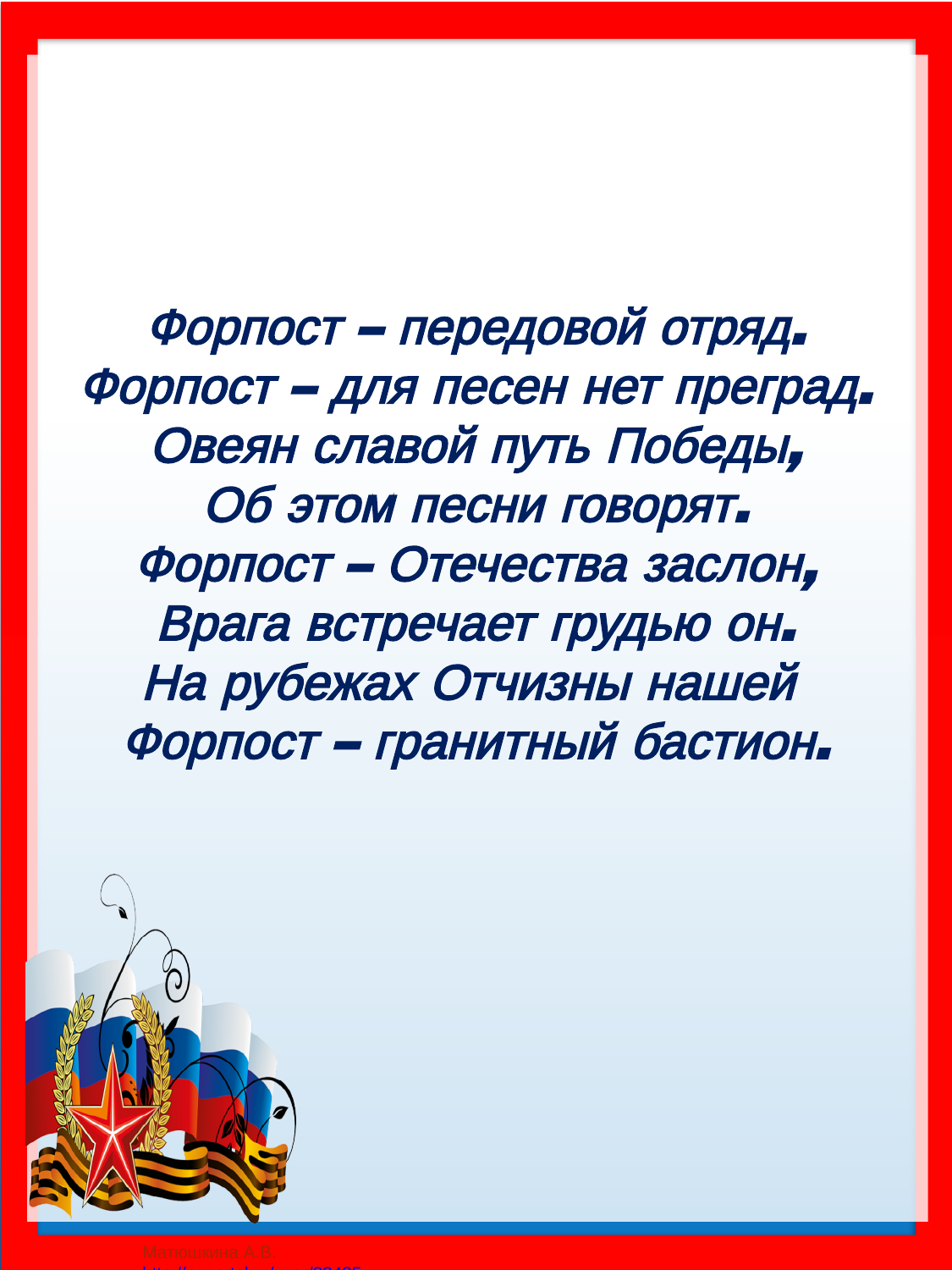

# Форпост – передовой отряд. Форпост – для песен нет преград. Овеян славой путь Победы, Об этом песни говорят. Форпост – Отечества заслон, Врага встречает грудью он. На рубежах Отчизны нашей  Форпост – гранитный бастион.